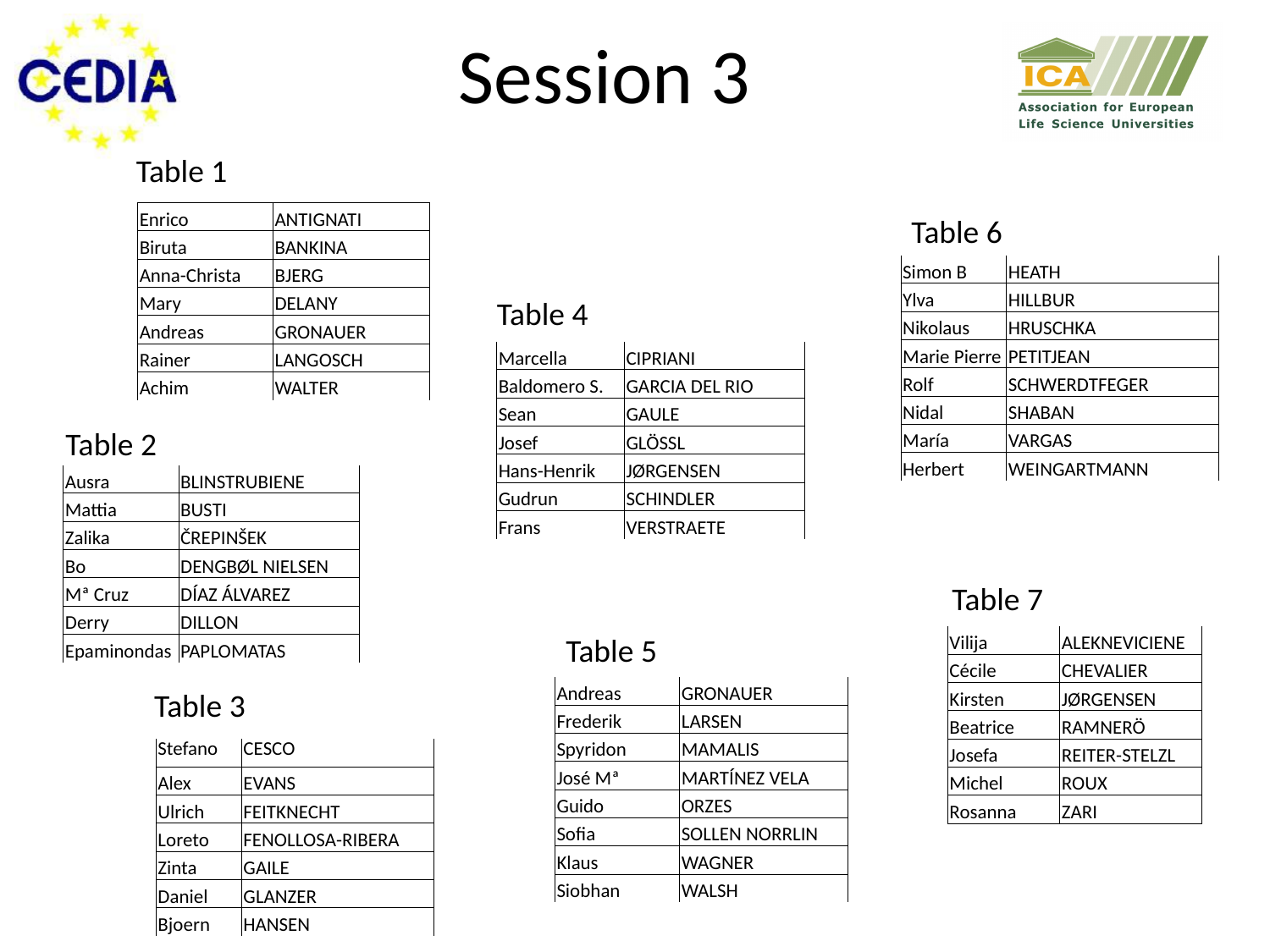

# Session 3
Table 1
| Enrico | ANTIGNATI |
| --- | --- |
| Biruta | BANKINA |
| Anna-Christa | BJERG |
| Mary | DELANY |
| Andreas | GRONAUER |
| Rainer | LANGOSCH |
| Achim | WALTER |
Table 6
| Simon B | HEATH |
| --- | --- |
| Ylva | HILLBUR |
| Nikolaus | HRUSCHKA |
| Marie Pierre | PETITJEAN |
| Rolf | SCHWERDTFEGER |
| Nidal | SHABAN |
| María | VARGAS |
| Herbert | WEINGARTMANN |
Table 4
| Marcella | CIPRIANI |
| --- | --- |
| Baldomero S. | GARCIA DEL RIO |
| Sean | GAULE |
| Josef | GLÖSSL |
| Hans-Henrik | JØRGENSEN |
| Gudrun | SCHINDLER |
| Frans | VERSTRAETE |
Table 2
| Ausra | BLINSTRUBIENE |
| --- | --- |
| Mattia | BUSTI |
| Zalika | ČREPINŠEK |
| Bo | DENGBØL NIELSEN |
| Mª Cruz | DÍAZ ÁLVAREZ |
| Derry | DILLON |
| Epaminondas | PAPLOMATAS |
Table 7
Table 5
| Vilija | ALEKNEVICIENE |
| --- | --- |
| Cécile | CHEVALIER |
| Kirsten | JØRGENSEN |
| Beatrice | RAMNERÖ |
| Josefa | REITER-STELZL |
| Michel | ROUX |
| Rosanna | ZARI |
| Andreas | GRONAUER |
| --- | --- |
| Frederik | LARSEN |
| Spyridon | MAMALIS |
| José Mª | MARTÍNEZ VELA |
| Guido | ORZES |
| Sofia | SOLLEN NORRLIN |
| Klaus | WAGNER |
| Siobhan | WALSH |
Table 3
| Stefano | CESCO |
| --- | --- |
| Alex | EVANS |
| Ulrich | FEITKNECHT |
| Loreto | FENOLLOSA-RIBERA |
| Zinta | GAILE |
| Daniel | GLANZER |
| Bjoern | HANSEN |